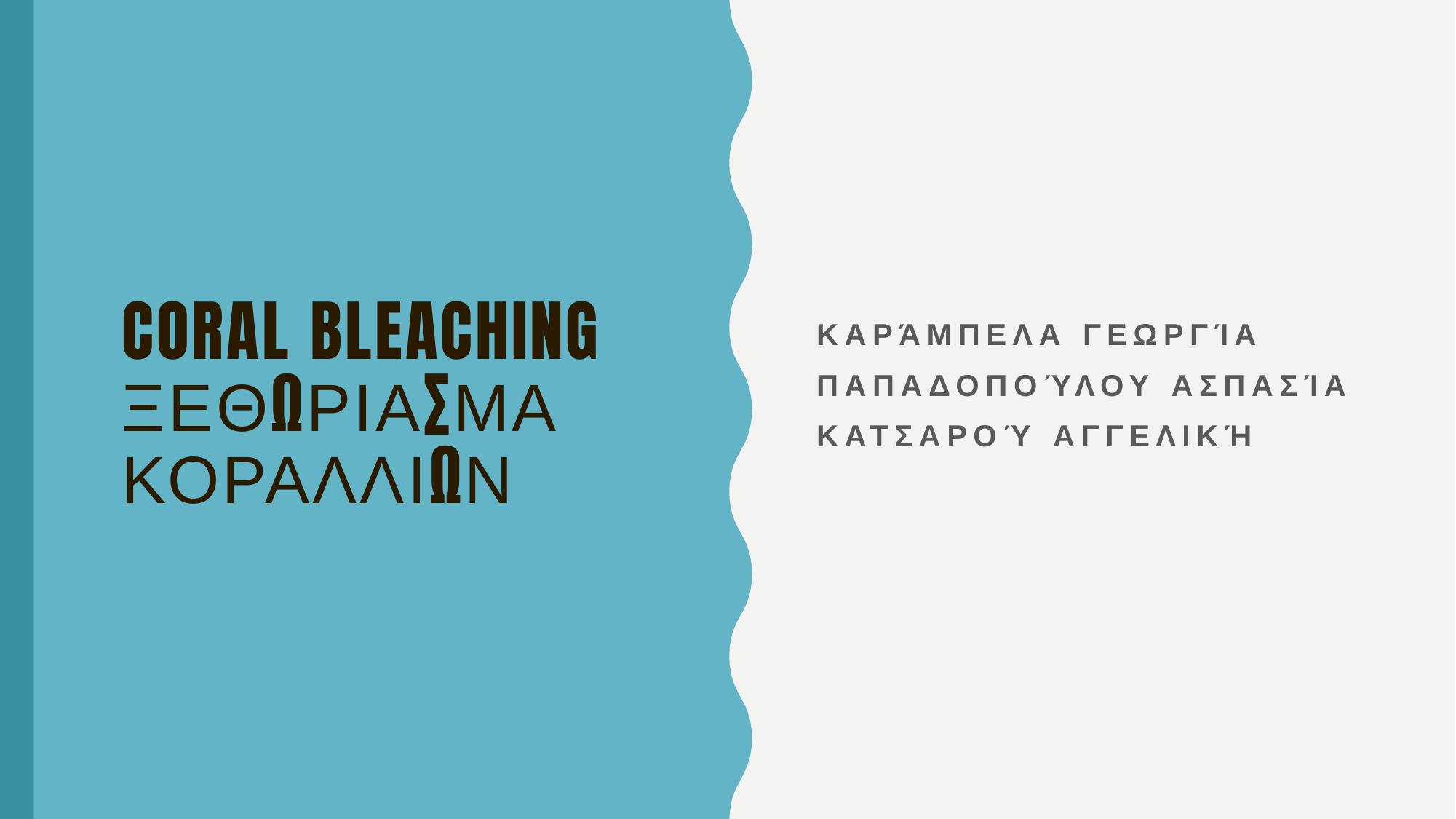

Καράμπελα Γεωργία
Παπαδοπούλου Ασπασία
Κατσαρού Αγγελική

# Coral bleaching ξεθωριασμα κοραλλιων